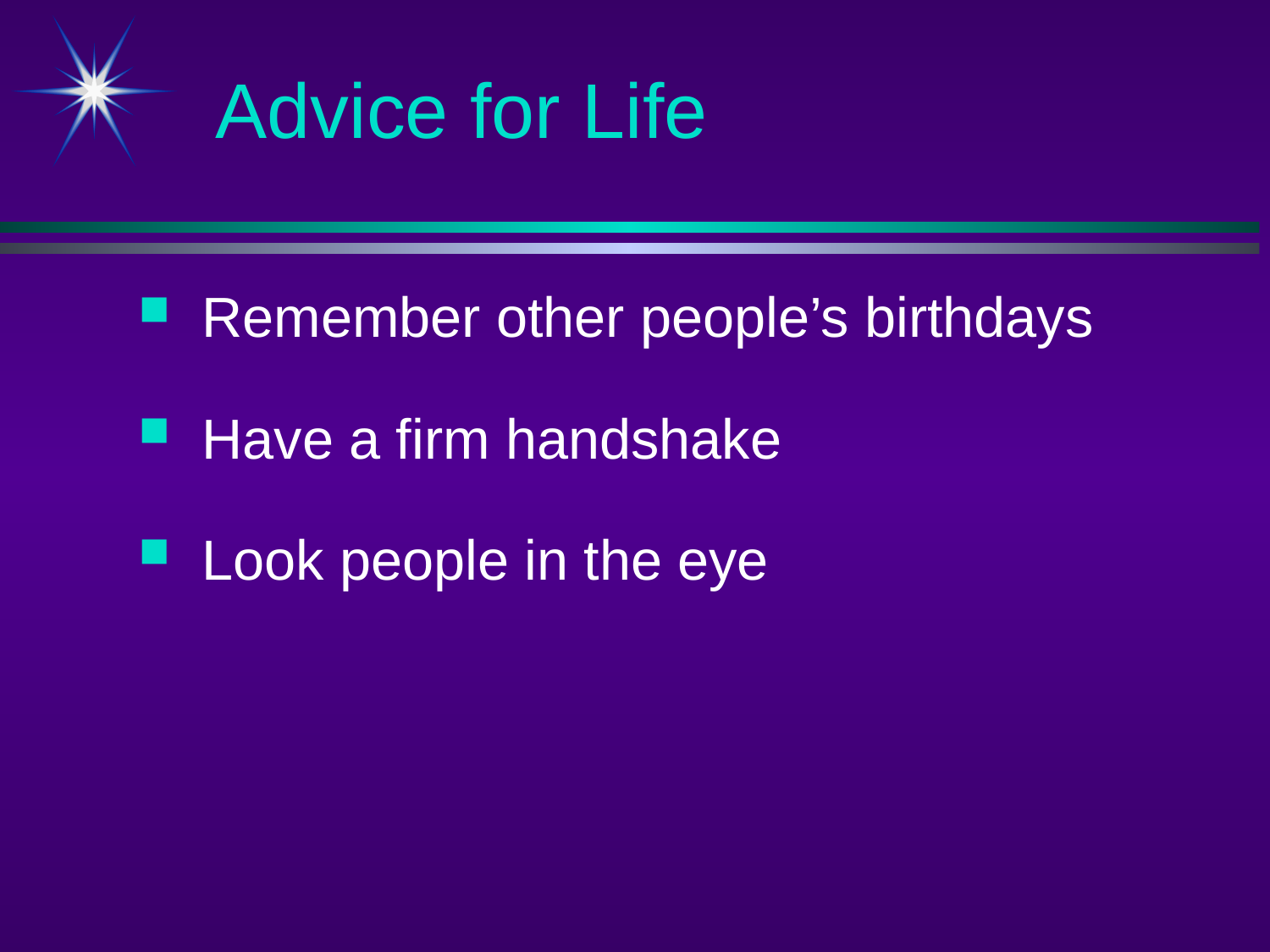

# Advice for Life
Remember other people’s birthdays
Have a firm handshake
Look people in the eye